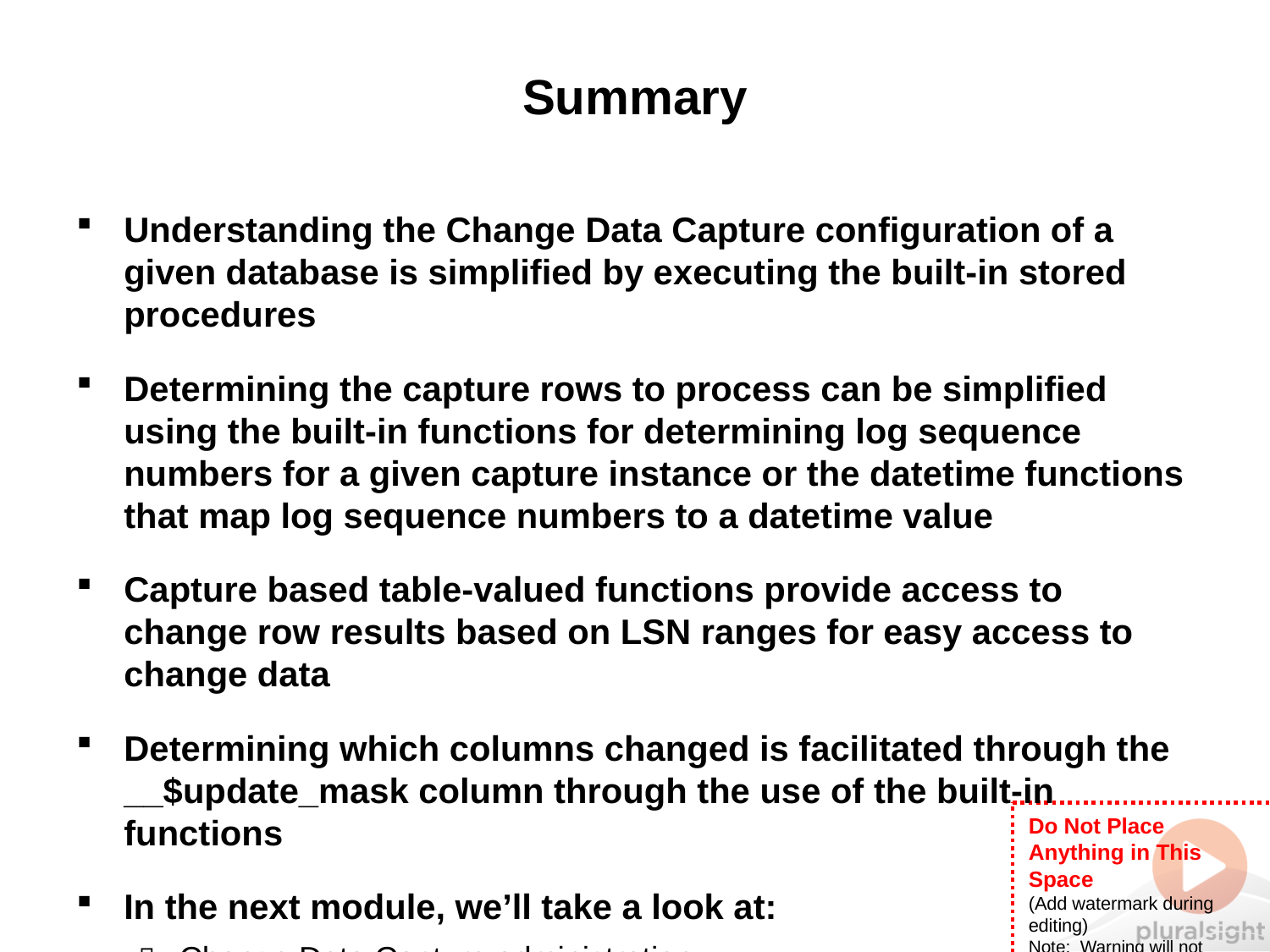

# Summary
Understanding the Change Data Capture configuration of a given database is simplified by executing the built-in stored procedures
Determining the capture rows to process can be simplified using the built-in functions for determining log sequence numbers for a given capture instance or the datetime functions that map log sequence numbers to a datetime value
Capture based table-valued functions provide access to change row results based on LSN ranges for easy access to change data
Determining which columns changed is facilitated through the __$update_mask column through the use of the built-in functions
In the next module, we’ll take a look at:
Change Data Capture administration